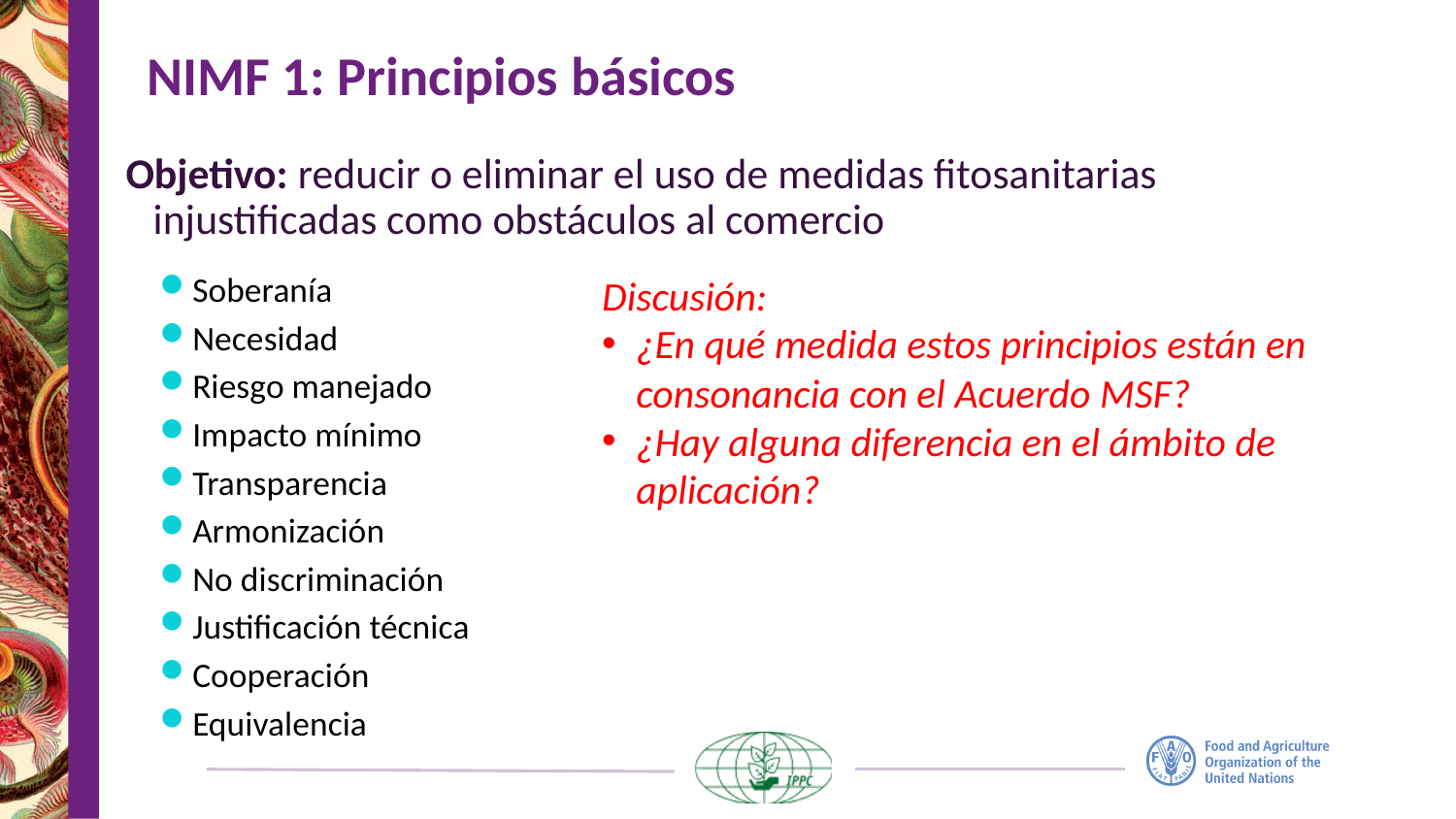

NIMF 1: Principios básicos
Objetivo: reducir o eliminar el uso de medidas fitosanitarias injustificadas como obstáculos al comercio

Soberanía
Necesidad
Riesgo manejado
Impacto mínimo
Transparencia
Armonización
No discriminación
Justificación técnica
Cooperación
Equivalencia

Discusión:
¿En qué medida estos principios están en consonancia con el Acuerdo MSF?
¿Hay alguna diferencia en el ámbito de aplicación?